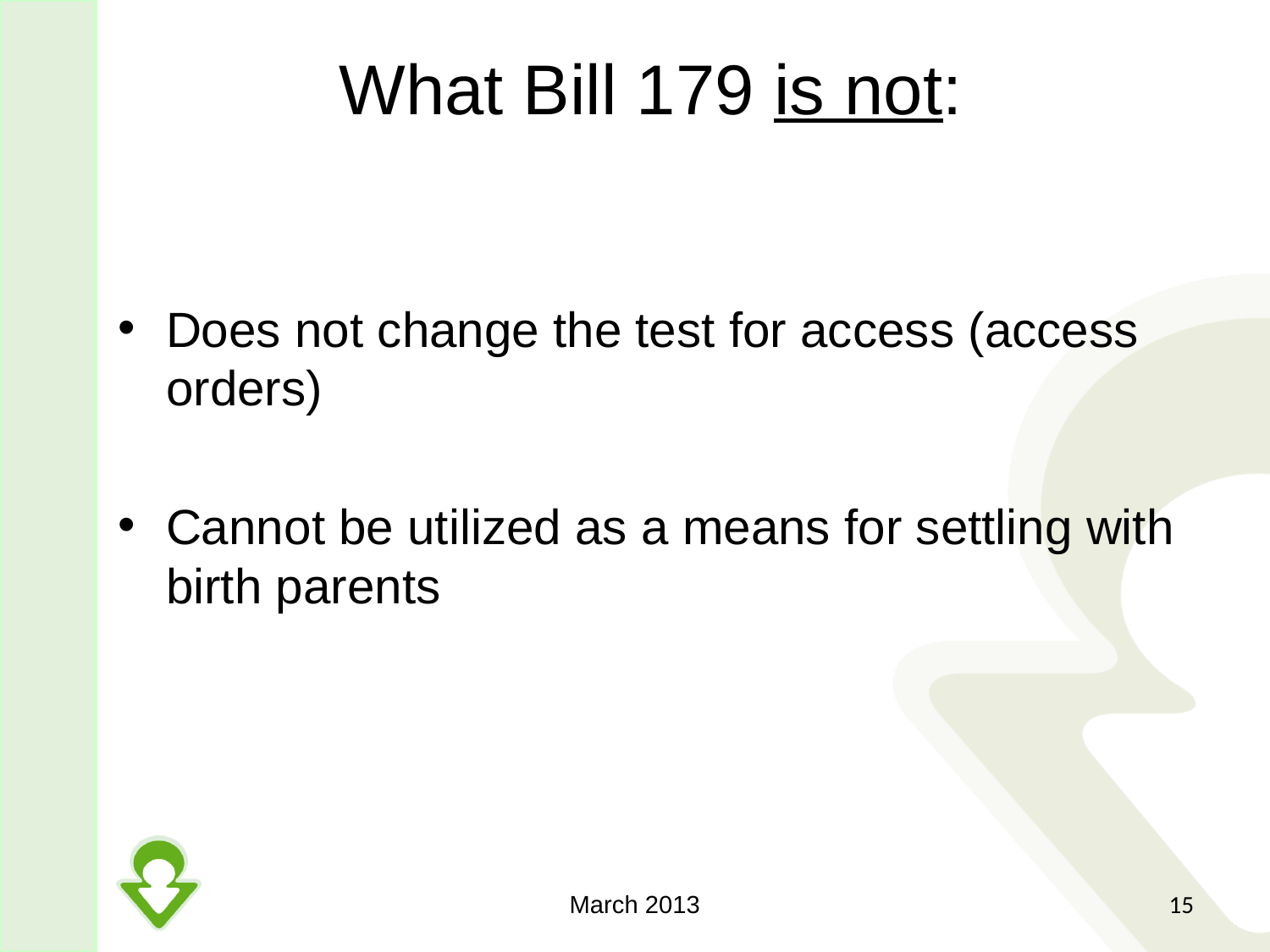

# What Bill 179 is not:

Does not change the test for access (access orders)

Cannot be utilized as a means for settling with birth parents

March 2013
15